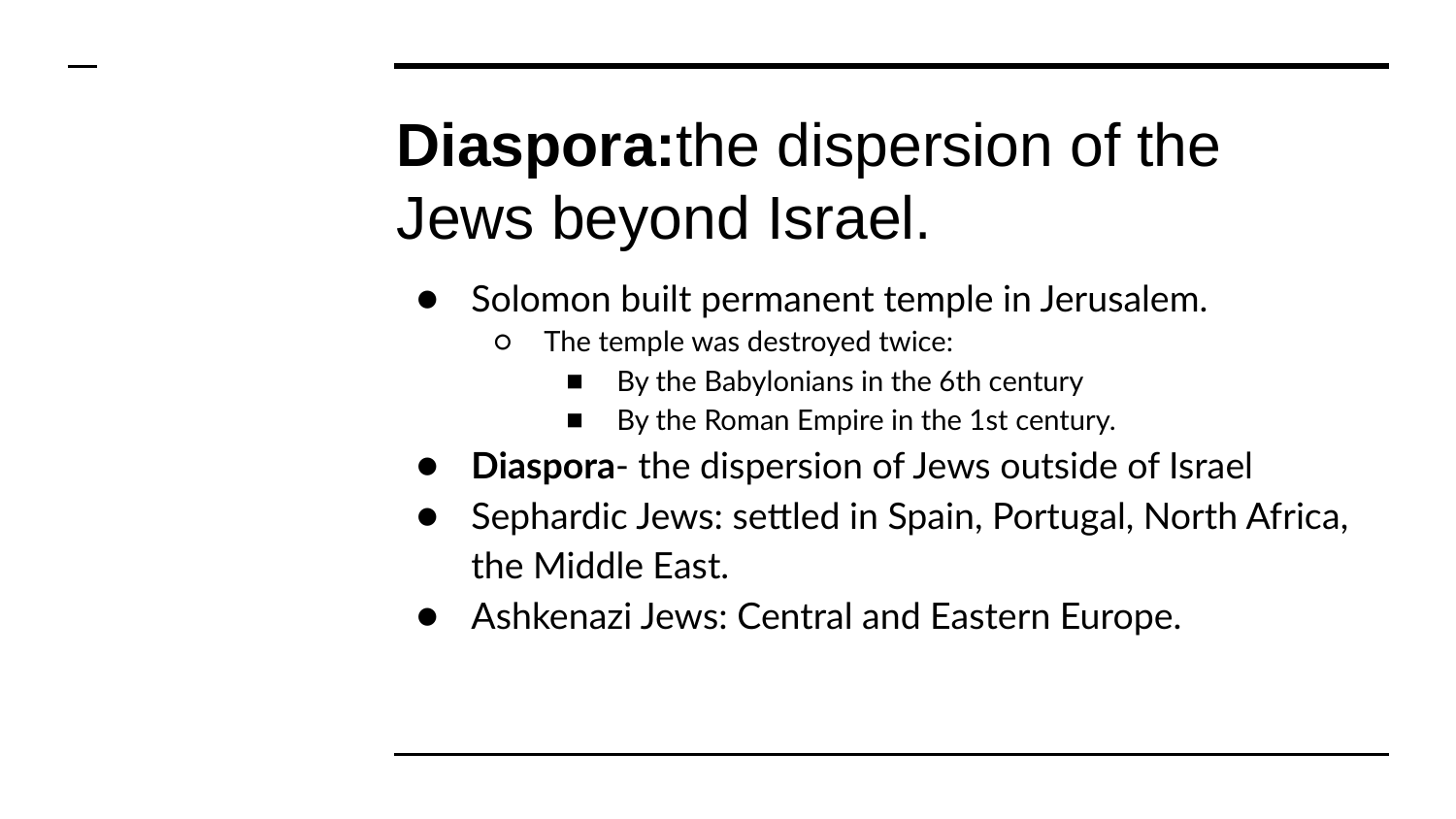

# Diaspora:the dispersion of the Jews beyond Israel.
Solomon built permanent temple in Jerusalem.
The temple was destroyed twice:
By the Babylonians in the 6th century
By the Roman Empire in the 1st century.
Diaspora- the dispersion of Jews outside of Israel
Sephardic Jews: settled in Spain, Portugal, North Africa, the Middle East.
Ashkenazi Jews: Central and Eastern Europe.